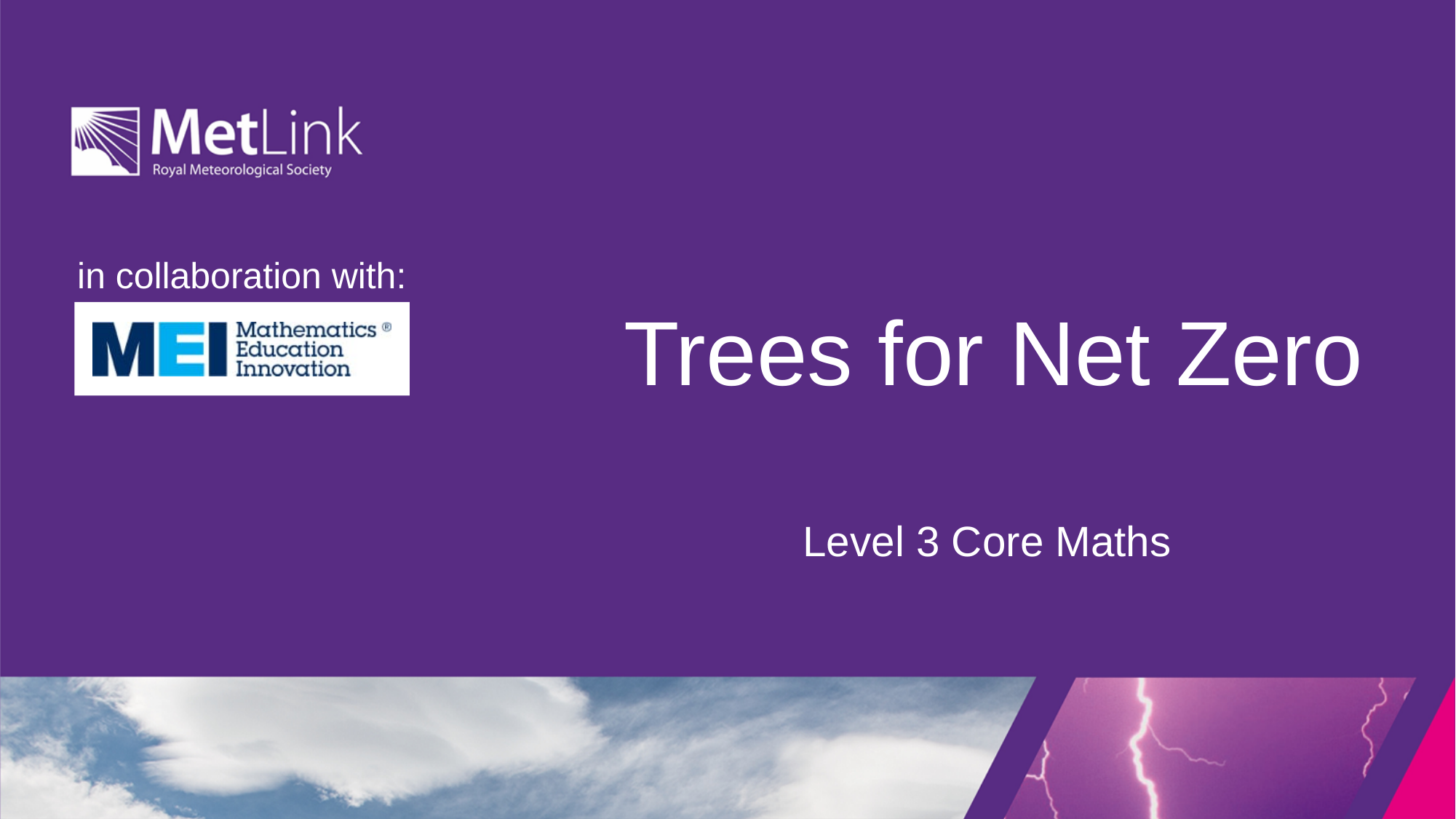

# Trees for Net Zero
Level 3 Core Maths